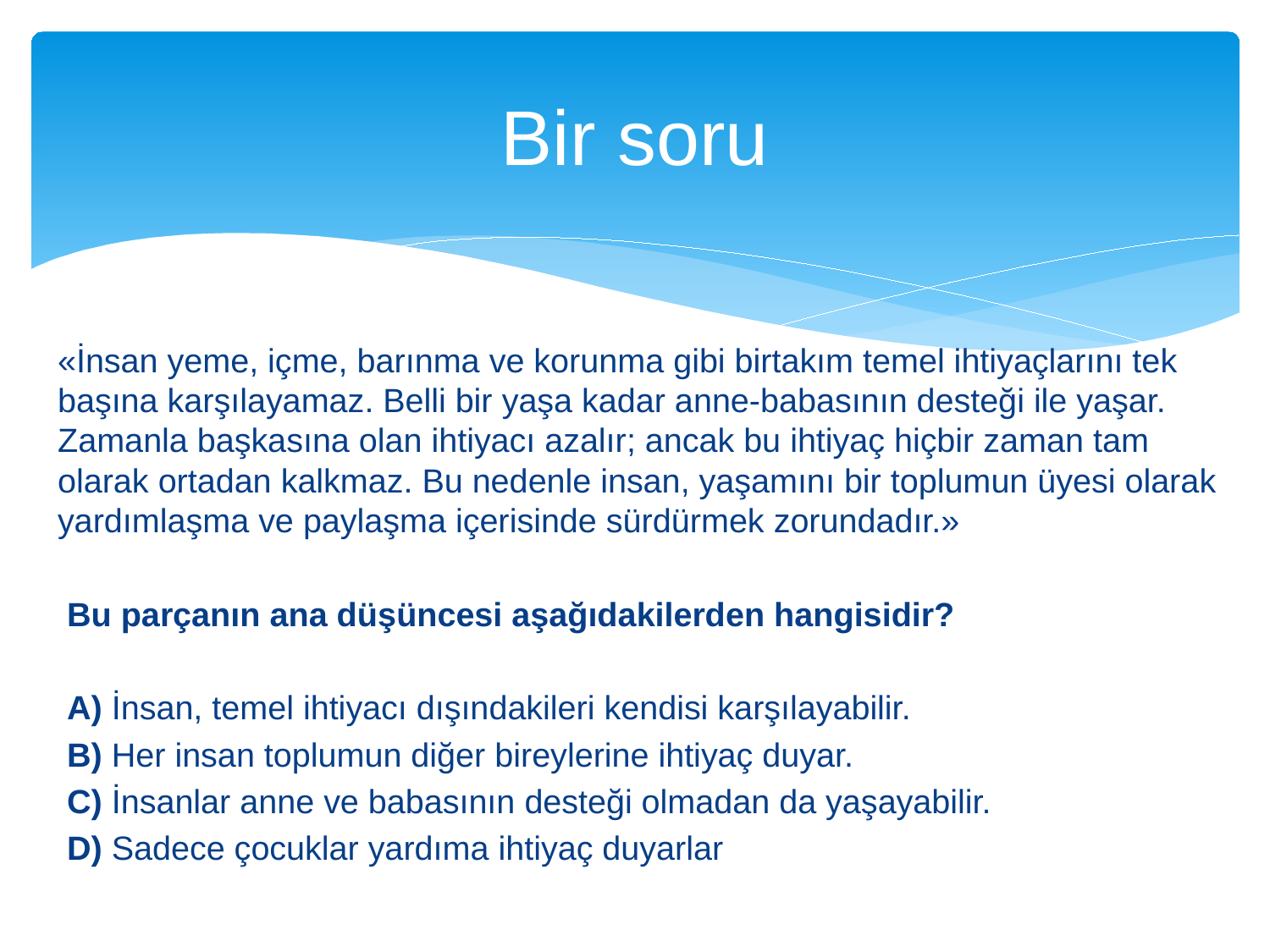

# Bir soru

«İnsan yeme, içme, barınma ve korunma gibi birtakım temel ihtiyaçlarını tek başına karşılayamaz. Belli bir yaşa kadar anne-babasının desteği ile yaşar. Zamanla başkasına olan ihtiyacı azalır; ancak bu ihtiyaç hiçbir zaman tam olarak ortadan kalkmaz. Bu nedenle insan, yaşamını bir toplumun üyesi olarak yardımlaşma ve paylaşma içerisinde sürdürmek zorundadır.»

 Bu parçanın ana düşüncesi aşağıdakilerden hangisidir?

 A) İnsan, temel ihtiyacı dışındakileri kendisi karşılayabilir.
 B) Her insan toplumun diğer bireylerine ihtiyaç duyar.
 C) İnsanlar anne ve babasının desteği olmadan da yaşayabilir.
 D) Sadece çocuklar yardıma ihtiyaç duyarlar